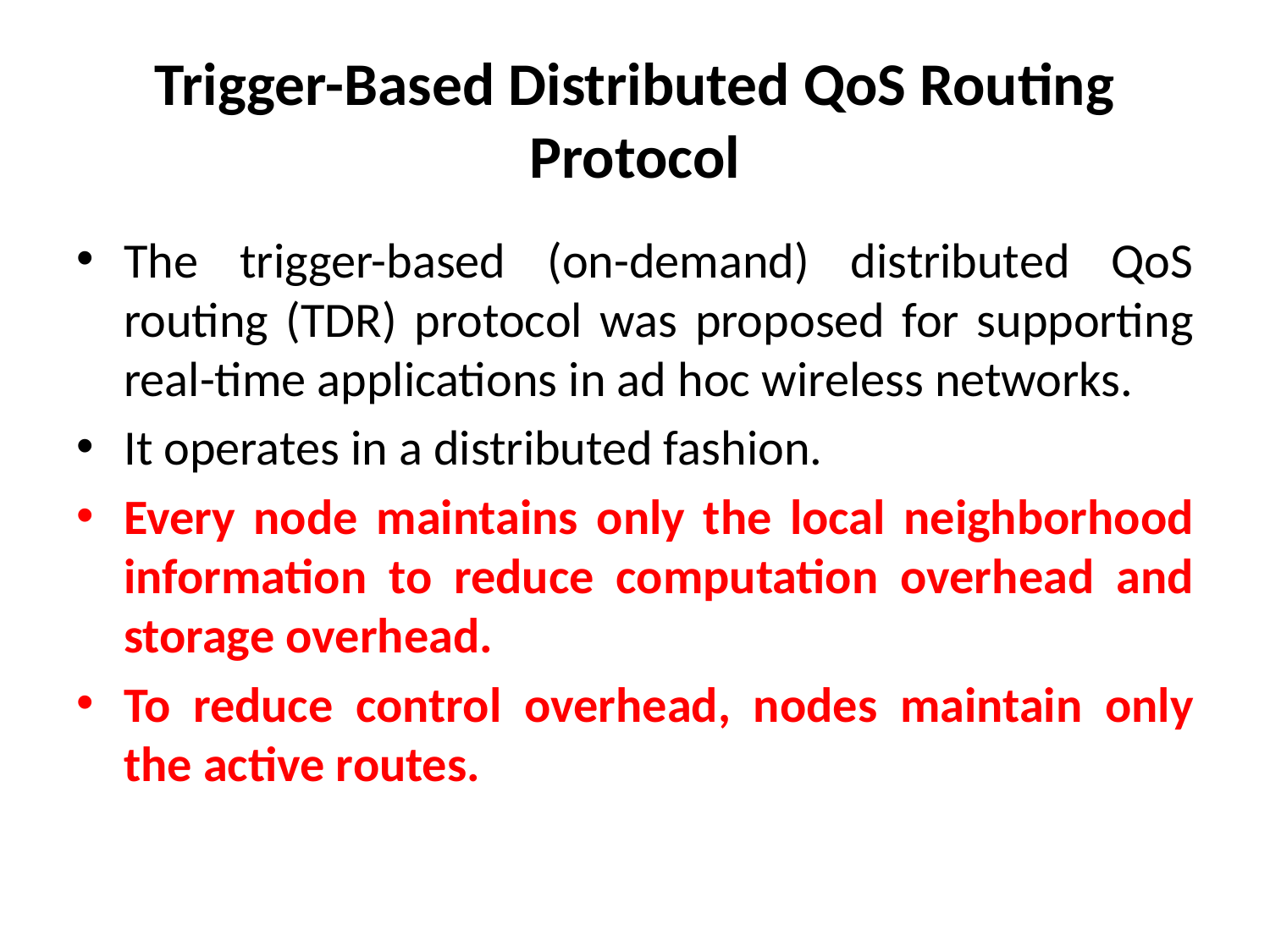

# Trigger-Based Distributed QoS Routing Protocol
The trigger-based (on-demand) distributed QoS routing (TDR) protocol was proposed for supporting real-time applications in ad hoc wireless networks.
It operates in a distributed fashion.
Every node maintains only the local neighborhood information to reduce computation overhead and storage overhead.
To reduce control overhead, nodes maintain only the active routes.